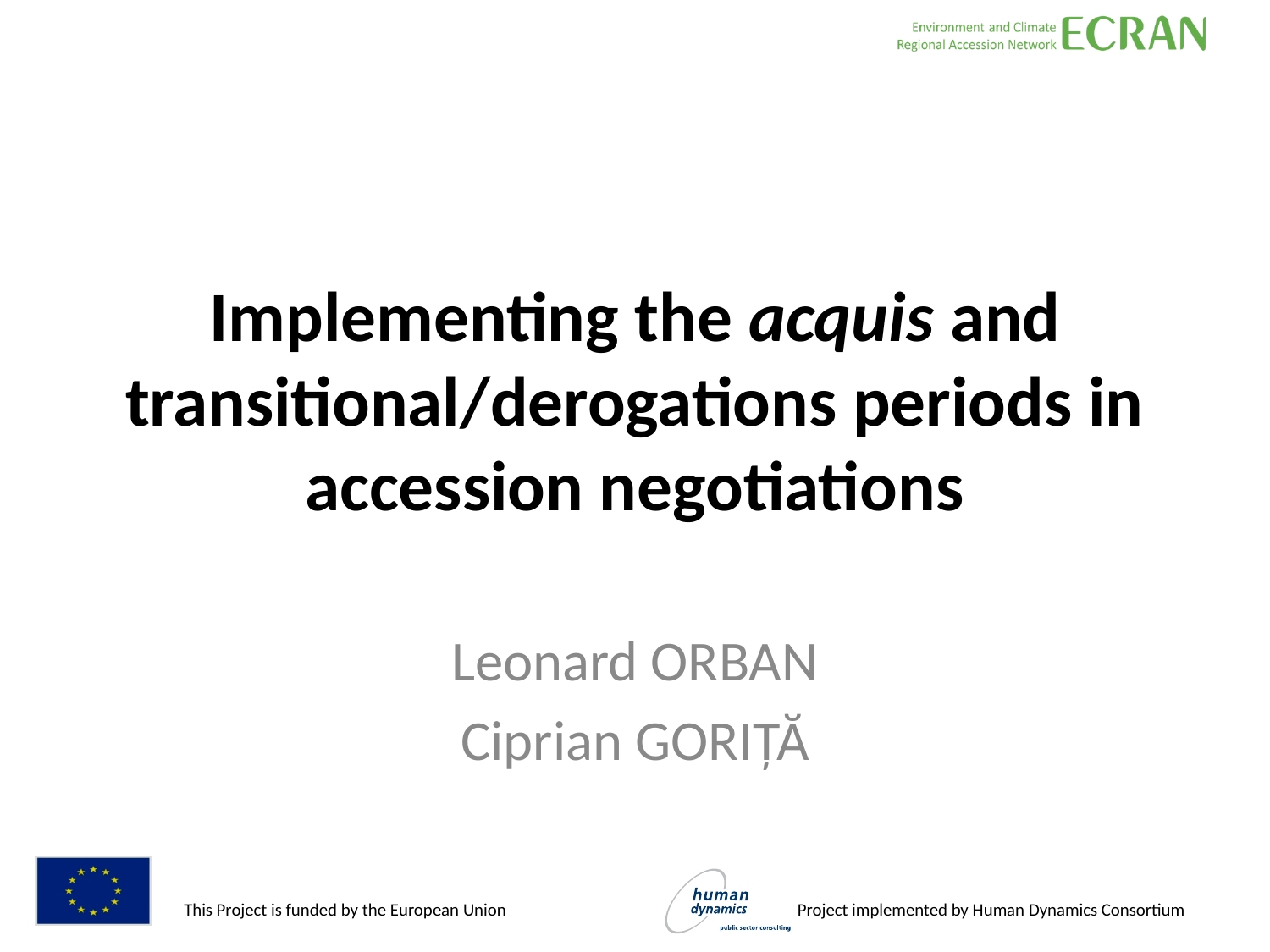

# Implementing the acquis and transitional/derogations periods in accession negotiations

Leonard ORBAN
Ciprian GORIŢĂ